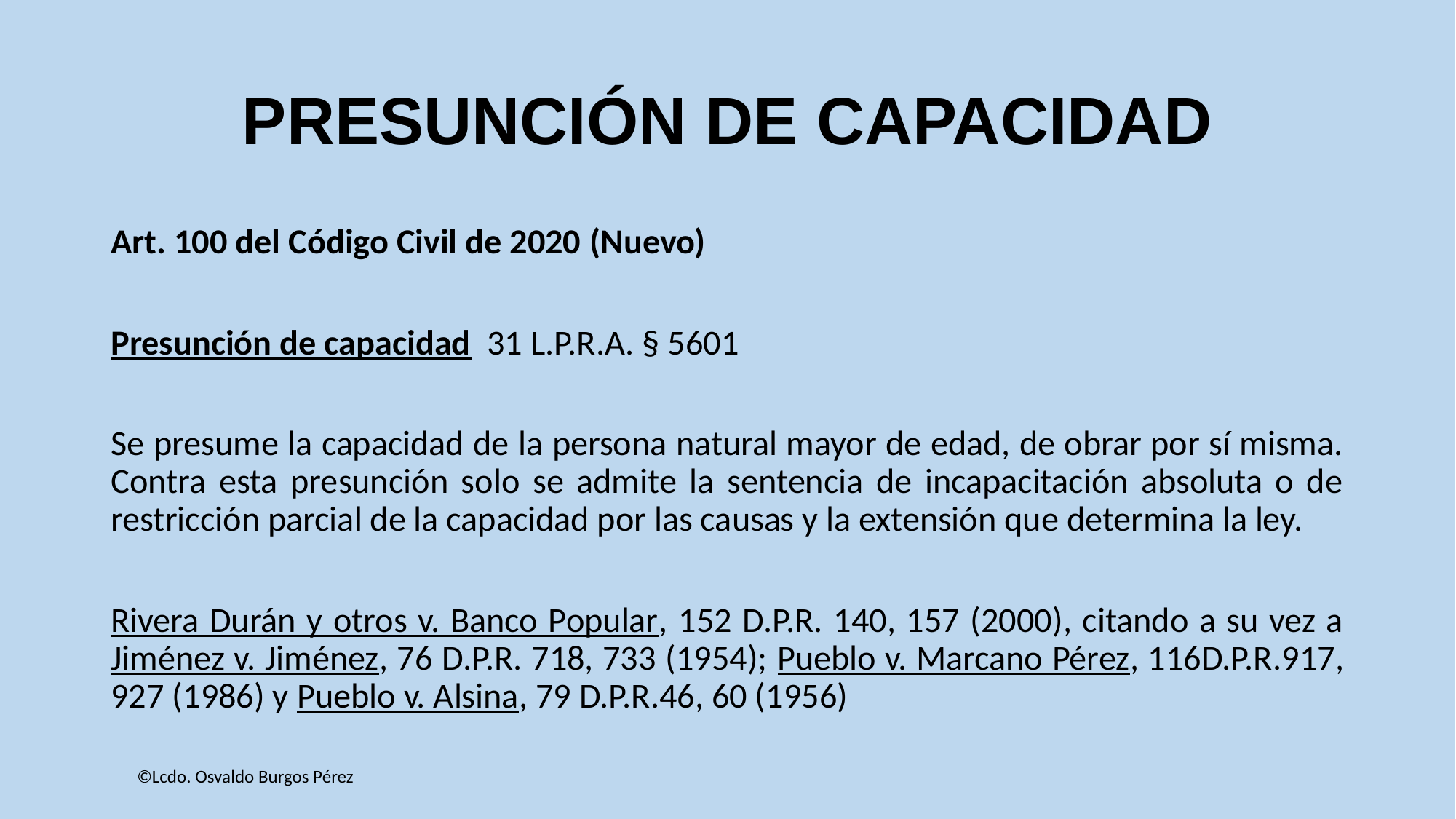

# PRESUNCIÓN DE CAPACIDAD
Art. 100 del Código Civil de 2020 (Nuevo)

Presunción de capacidad  31 L.P.R.A. § 5601

Se presume la capacidad de la persona natural mayor de edad, de obrar por sí misma. Contra esta presunción solo se admite la sentencia de incapacitación absoluta o de restricción parcial de la capacidad por las causas y la extensión que determina la ley.

Rivera Durán y otros v. Banco Popular, 152 D.P.R. 140, 157 (2000), citando a su vez a Jiménez v. Jiménez, 76 D.P.R. 718, 733 (1954); Pueblo v. Marcano Pérez, 116D.P.R.917, 927 (1986) y Pueblo v. Alsina, 79 D.P.R.46, 60 (1956)

©Lcdo. Osvaldo Burgos Pérez